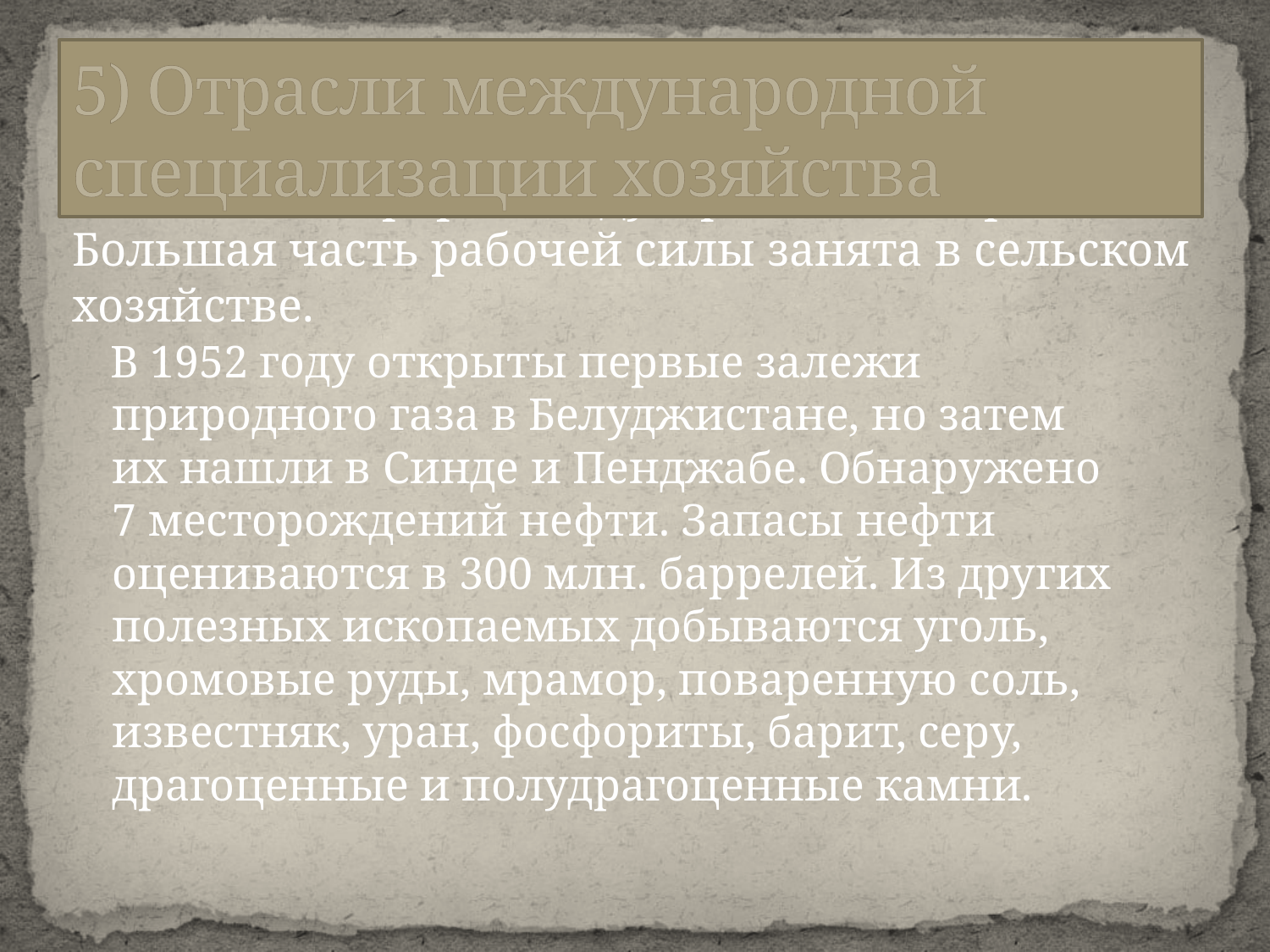

# 5) Отрасли международной специализации хозяйства
Пакистан - аграрно-индустриальная страна. Большая часть рабочей силы занята в сельском хозяйстве.
   В 1952 году открыты первые залежи природного газа в Белуджистане, но затем их нашли в Синде и Пенджабе. Обнаружено 7 месторождений нефти. Запасы нефти оцениваются в 300 млн. баррелей. Из других полезных ископаемых добываются уголь, хромовые руды, мрамор, поваренную соль, известняк, уран, фосфориты, барит, серу, драгоценные и полудрагоценные камни.